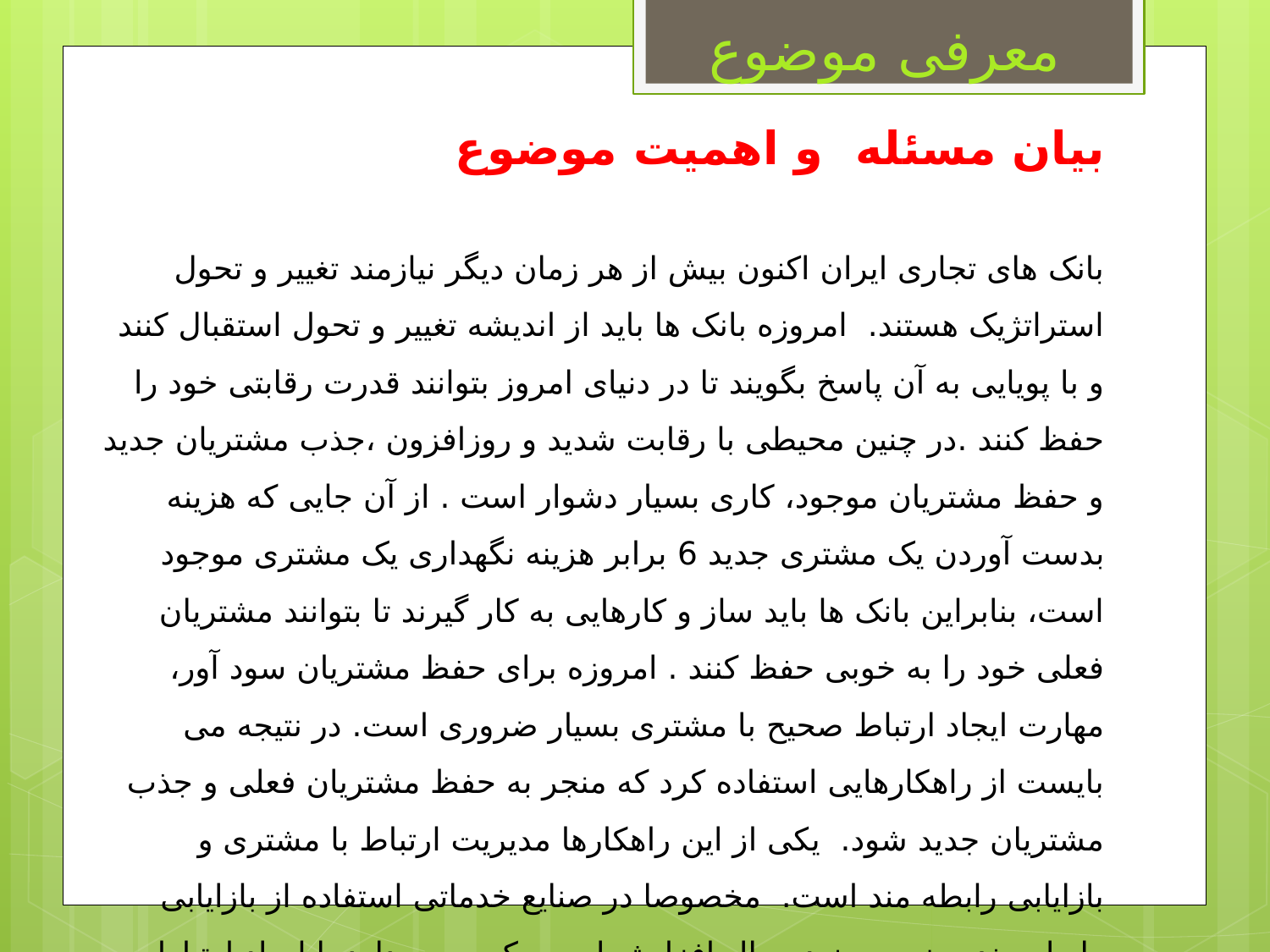

# معرفی موضوع
بیان مسئله  و اهمیت موضوع

بانک های تجاری ایران اکنون بیش از هر زمان دیگر نیازمند تغییر و تحول استراتژیک هستند.  امروزه بانک ها باید از اندیشه تغییر و تحول استقبال کنند و با پویایی به آن پاسخ بگویند تا در دنیای امروز بتوانند قدرت رقابتی خود را حفظ کنند .در چنین محیطی با رقابت شدید و روزافزون ،جذب مشتریان جدید و حفظ مشتریان موجود، کاری بسیار دشوار است . از آن جایی که هزینه بدست آوردن یک مشتری جدید 6 برابر هزینه نگهداری یک مشتری موجود است، بنابراین بانک ها باید ساز و کارهایی به کار گیرند تا بتوانند مشتریان فعلی خود را به خوبی حفظ کنند . امروزه برای حفظ مشتریان سود آور، مهارت ایجاد ارتباط صحیح با مشتری بسیار ضروری است. در نتیجه می بایست از راهکارهایی استفاده کرد که منجر به حفظ مشتریان فعلی و جذب مشتریان جدید شود.  یکی از این راهکارها مدیریت ارتباط با مشتری و بازایابی رابطه مند است.  مخصوصا در صنایع خدماتی استفاده از بازایابی رابطه مند روز به روز در حال افزایش است  که سعی دارد با ایجاد ارتباطی پایدار با مشتریان منجر به ایجاد رضایت و وفاداری ایشان شود.